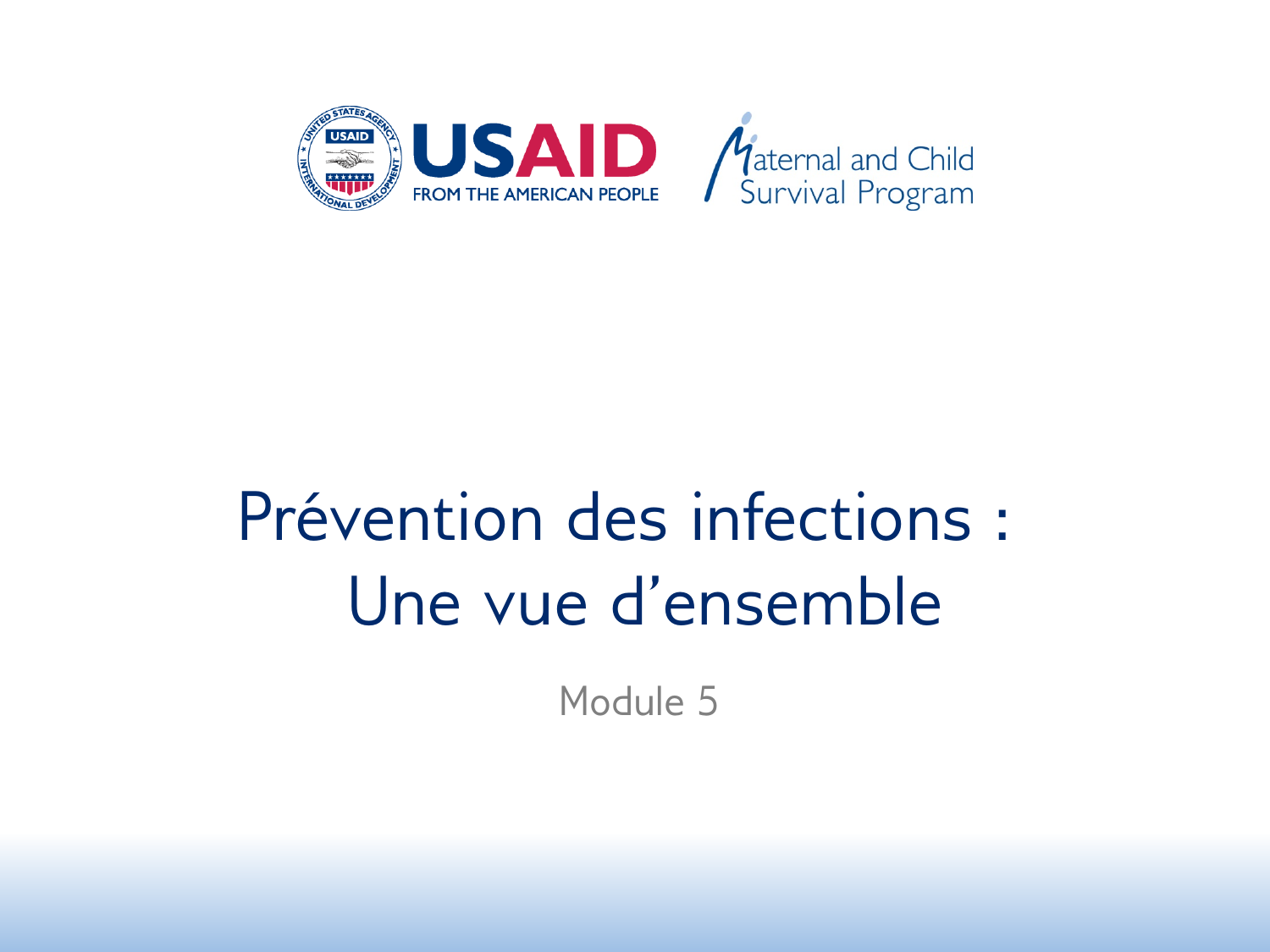

# Prévention des infections : Une vue d’ensemble
Module 5